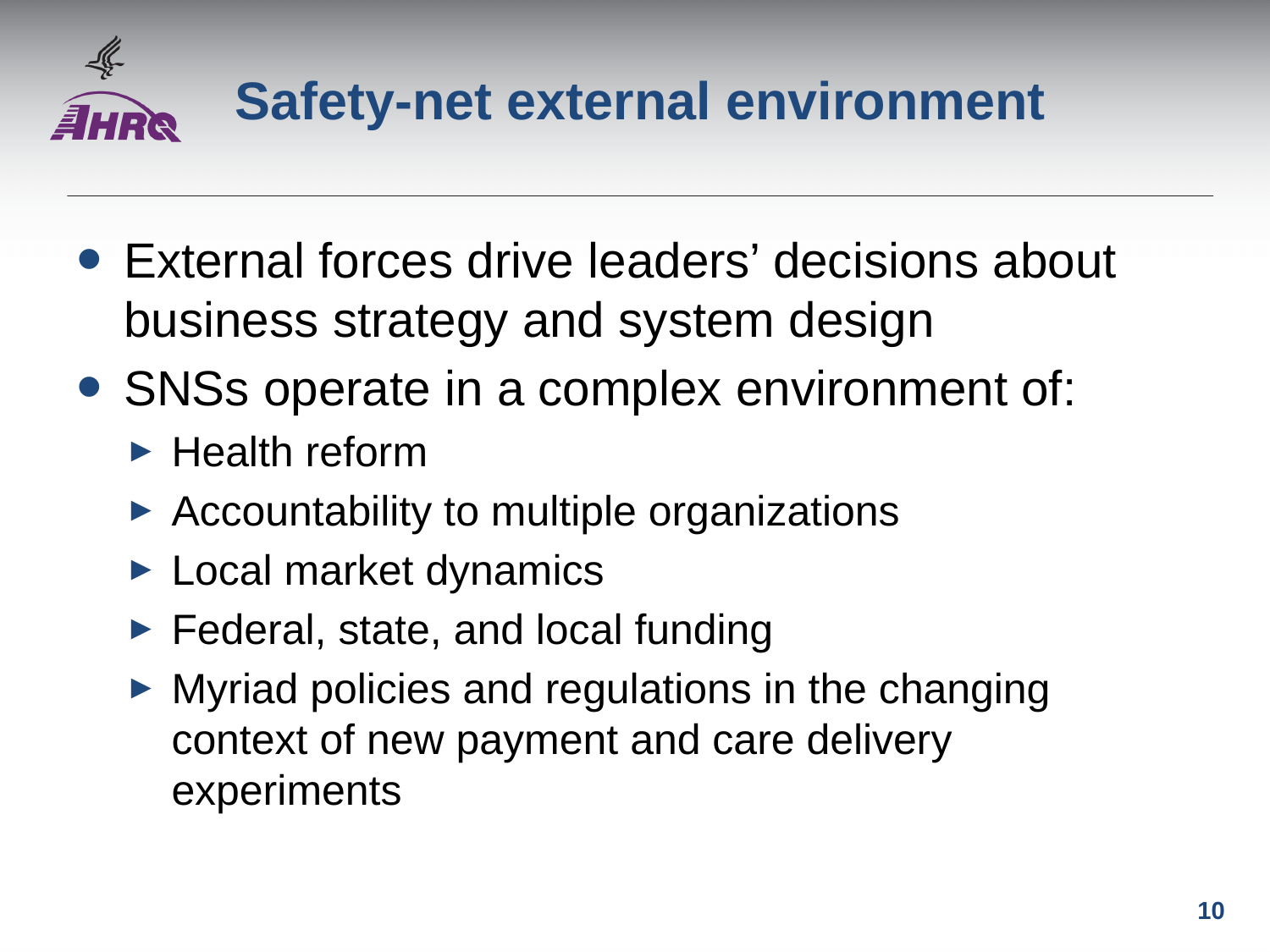

# Safety-net external environment
External forces drive leaders’ decisions about business strategy and system design
SNSs operate in a complex environment of:
Health reform
Accountability to multiple organizations
Local market dynamics
Federal, state, and local funding
Myriad policies and regulations in the changing context of new payment and care delivery experiments
10